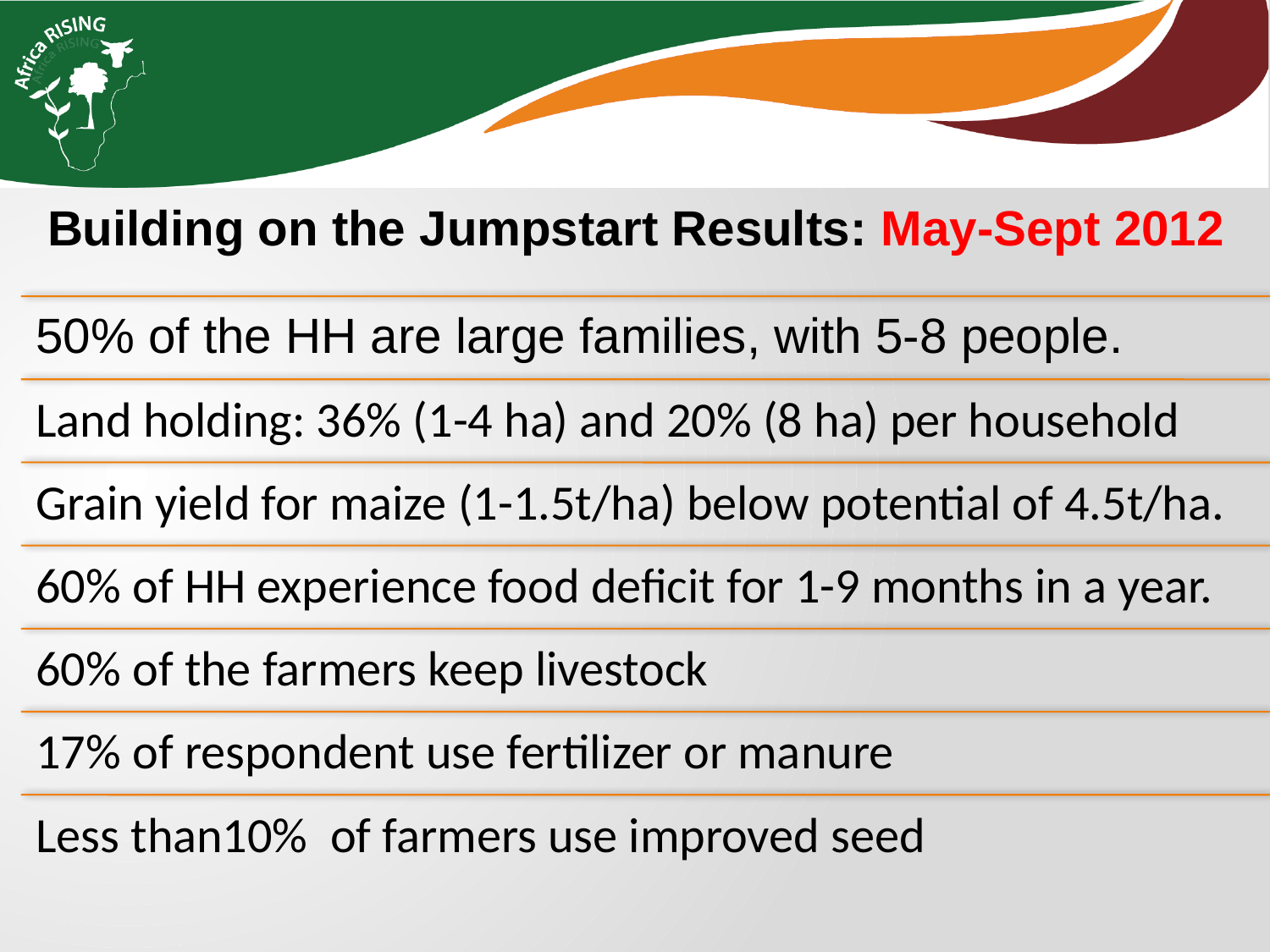

Building on the Jumpstart Results: May-Sept 2012
50% of the HH are large families, with 5-8 people.
Land holding: 36% (1-4 ha) and 20% (8 ha) per household
Grain yield for maize (1-1.5t/ha) below potential of 4.5t/ha.
60% of HH experience food deficit for 1-9 months in a year.
60% of the farmers keep livestock
17% of respondent use fertilizer or manure
Less than10%  of farmers use improved seed